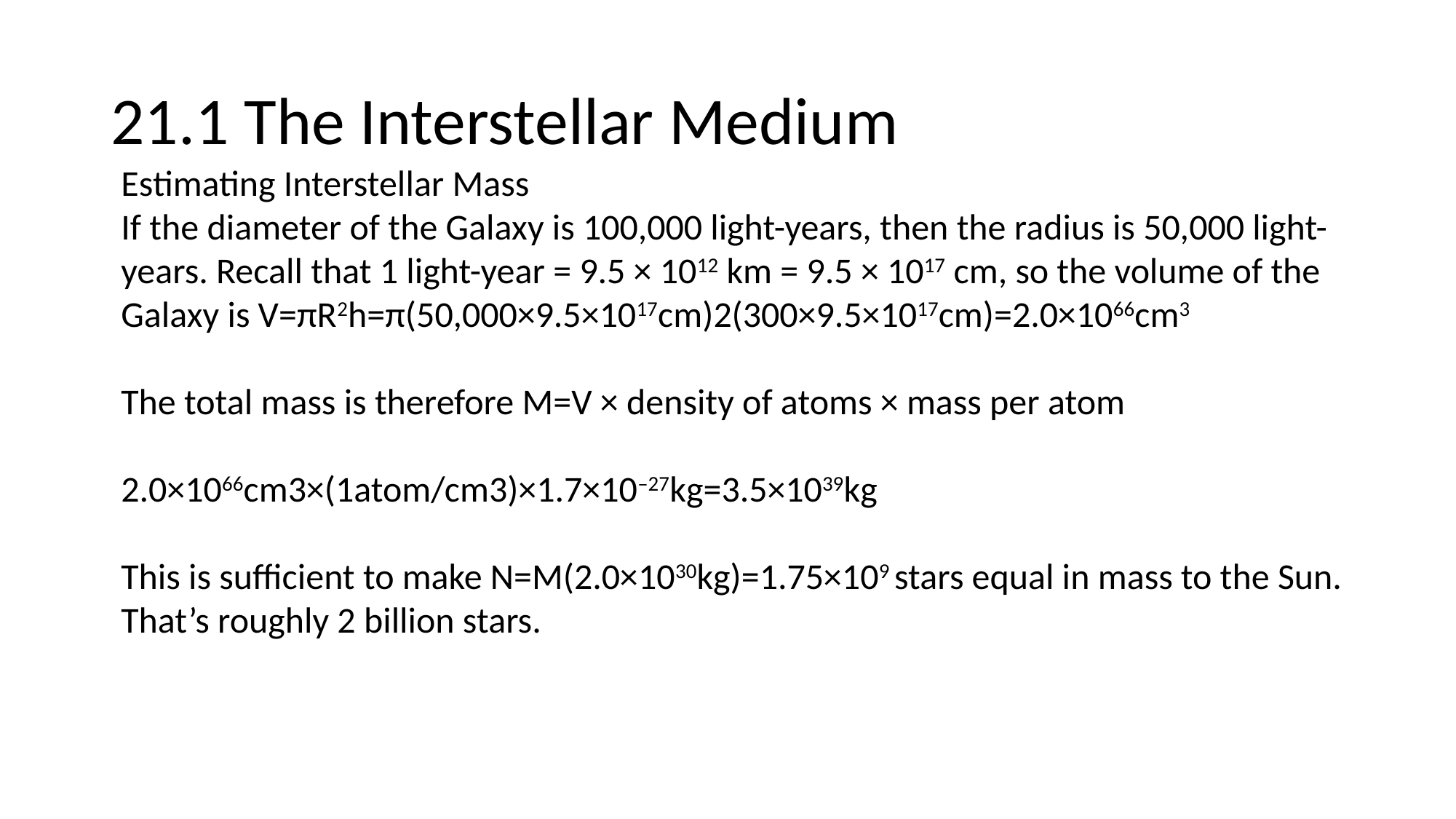

# 21.1 The Interstellar Medium
Estimating Interstellar Mass
If the diameter of the Galaxy is 100,000 light-years, then the radius is 50,000 light-years. Recall that 1 light-year = 9.5 × 1012 km = 9.5 × 1017 cm, so the volume of the Galaxy is V=πR2h=π(50,000×9.5×1017cm)2(300×9.5×1017cm)=2.0×1066cm3

The total mass is therefore M=V × density of atoms × mass per atom

2.0×1066cm3×(1atom/cm3)×1.7×10–27kg=3.5×1039kg

This is sufficient to make N=M(2.0×1030kg)=1.75×109 stars equal in mass to the Sun. That’s roughly 2 billion stars.